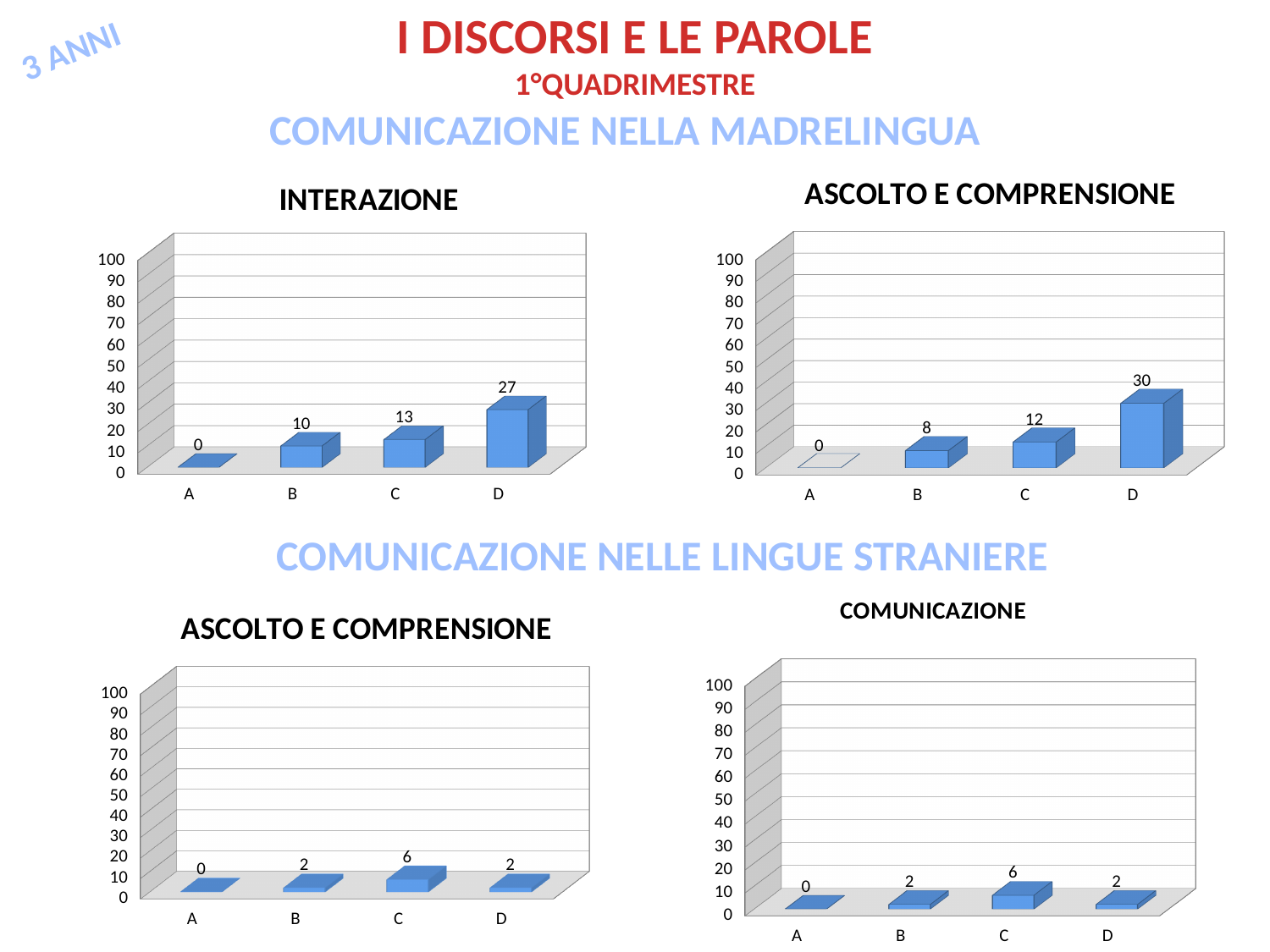

I DISCORSI E LE PAROLE
1°QUADRIMESTRE
3 ANNI
Comunicazione nella madrelingua

[unsupported chart]

[unsupported chart]

Comunicazione nelle lingue straniere

[unsupported chart]

[unsupported chart]